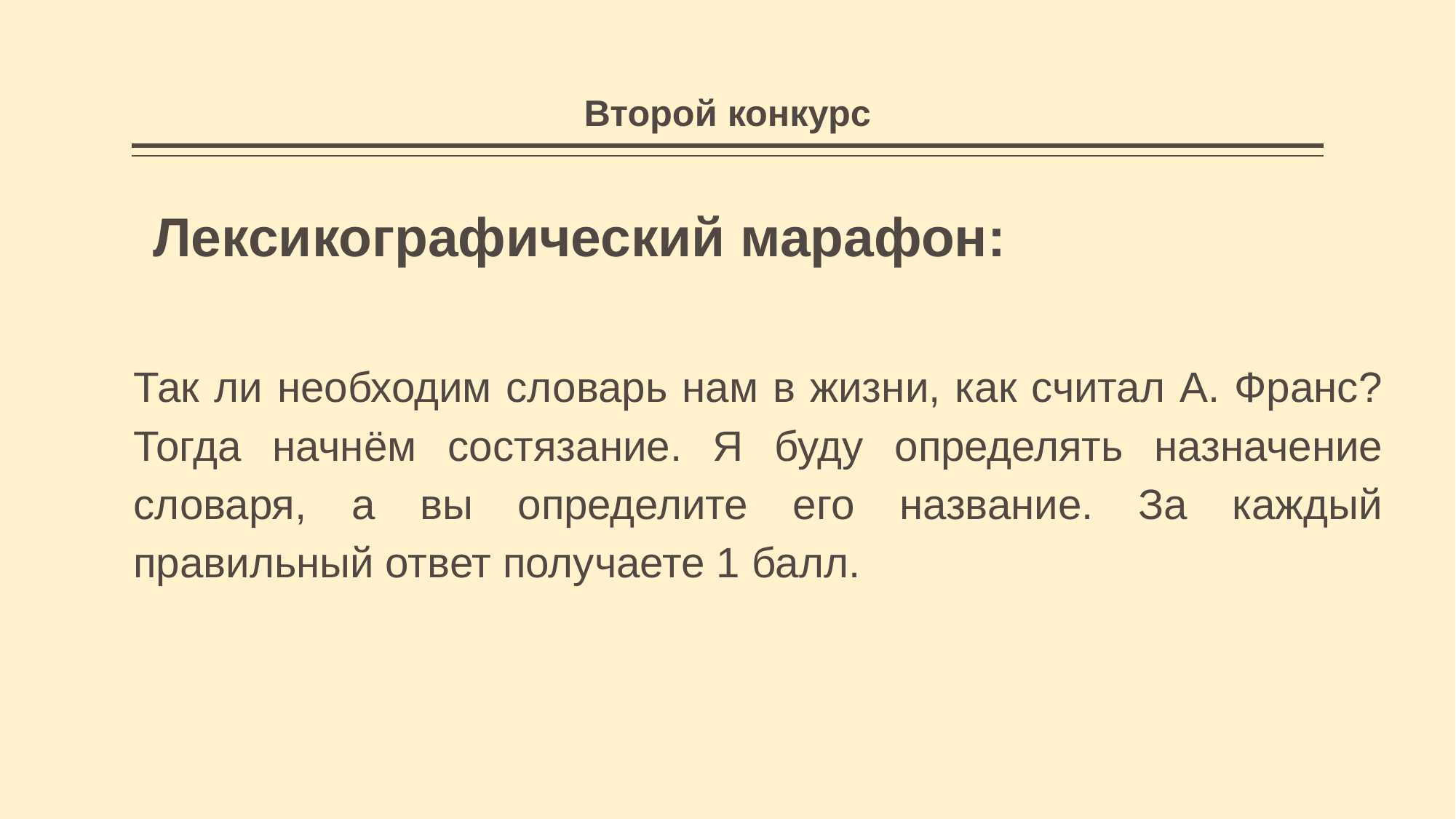

# Второй конкурс
Лексикографический марафон:
Так ли необходим словарь нам в жизни, как считал А. Франс? Тогда начнём состязание. Я буду определять назначение словаря, а вы определите его название. За каждый правильный ответ получаете 1 балл.